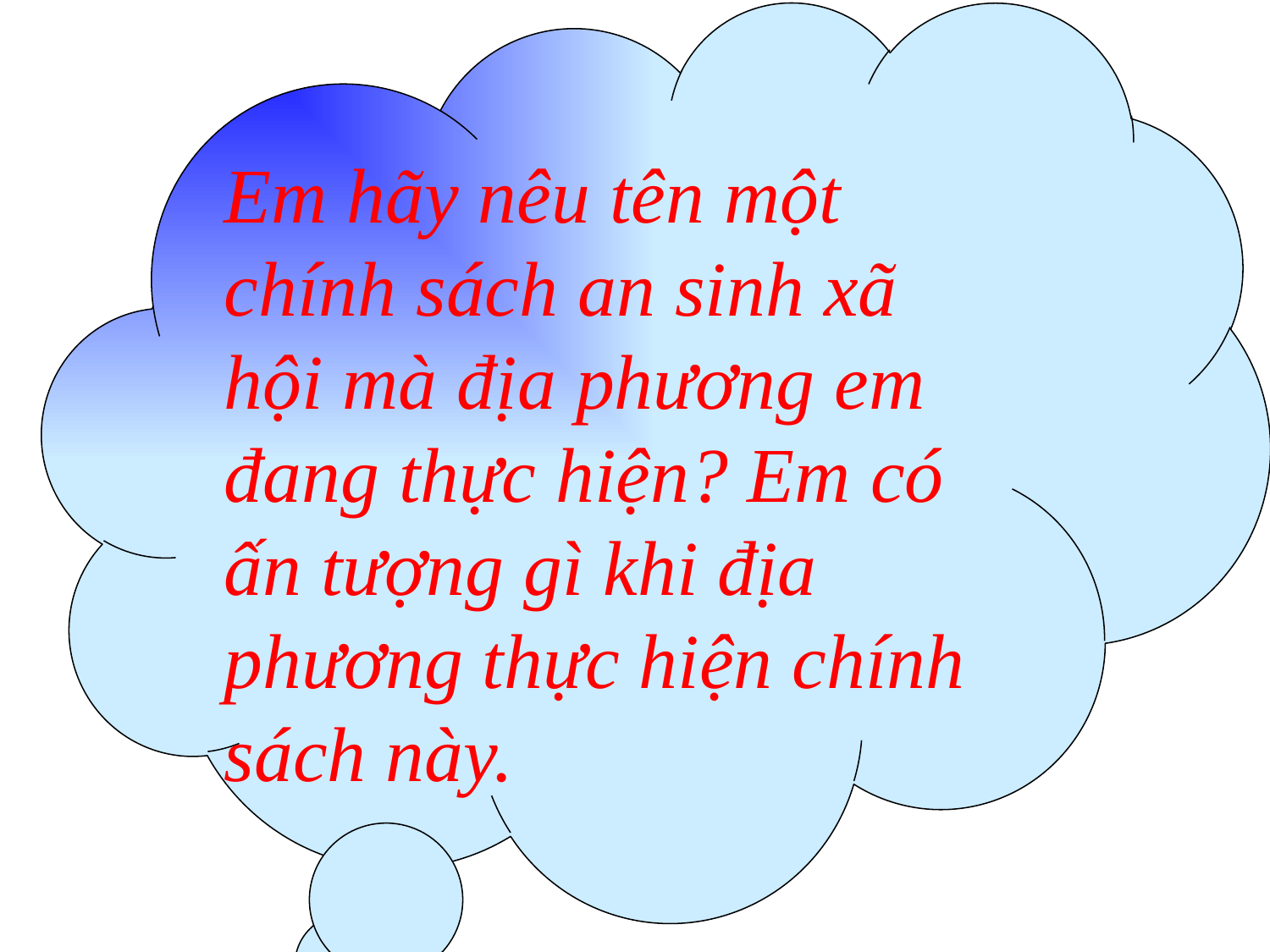

Em hãy nêu tên một chính sách an sinh xã hội mà địa phương em đang thực hiện? Em có ấn tượng gì khi địa phương thực hiện chính sách này.